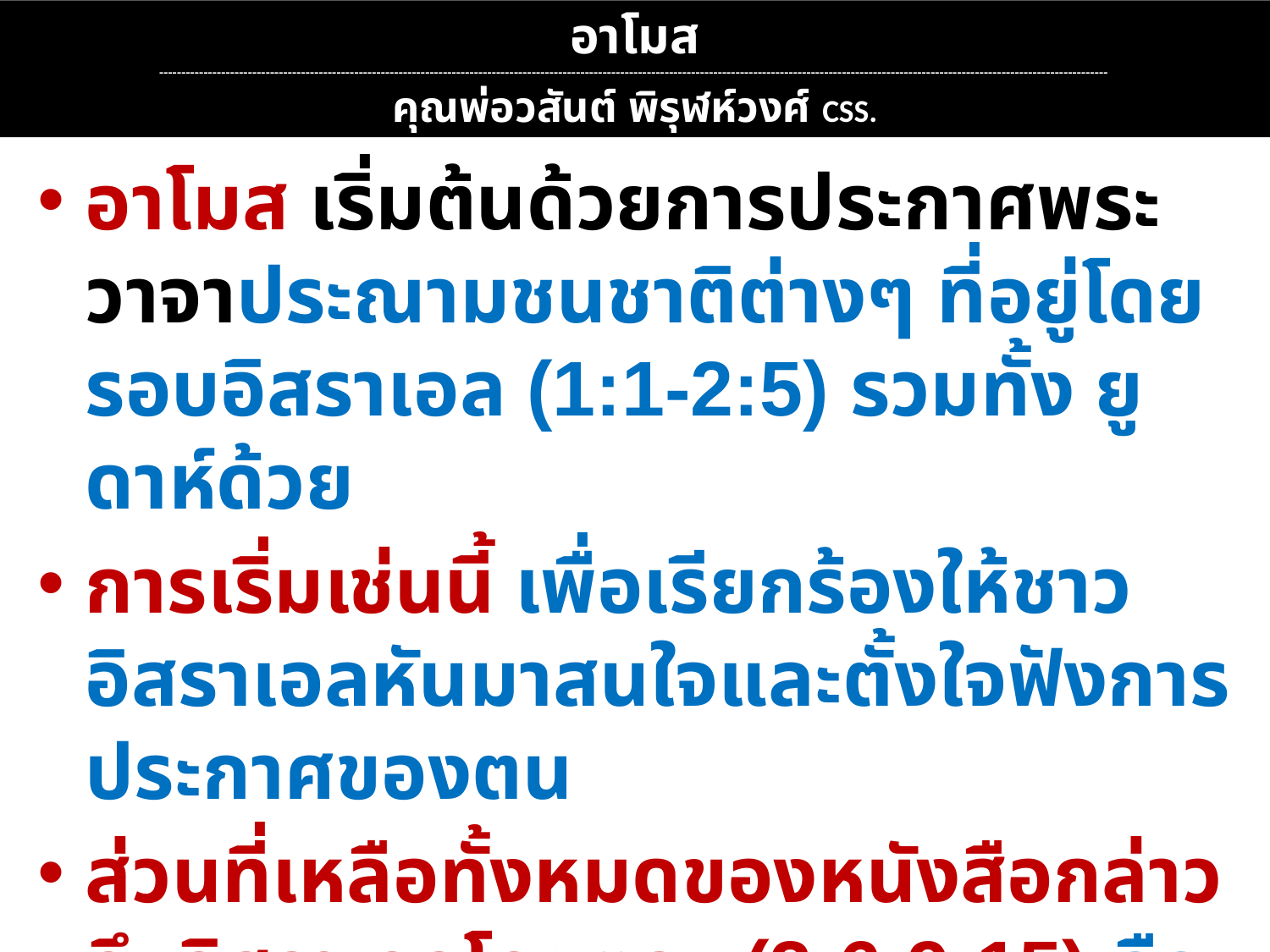

อาโมส
----------------------------------------------------------------------------------------------------------------------------------------------------------------------------------------------------------------------
คุณพ่อวสันต์ พิรุฬห์วงศ์ CSS.
อาโมส เริ่มต้นด้วยการประกาศพระวาจาประณามชนชาติต่างๆ ที่อยู่โดยรอบอิสราเอล (1:1-2:5) รวมทั้ง ยูดาห์ด้วย
การเริ่มเช่นนี้ เพื่อเรียกร้องให้ชาวอิสราเอลหันมาสนใจและตั้งใจฟังการประกาศของตน
ส่วนที่เหลือทั้งหมดของหนังสือกล่าวถึงอิสราเอลโดยตรง (2:6-9:15) คือประณามอิสราเอล แต่พวกเขาฟัง และไม่เห็นความสำคัญของอาโมส